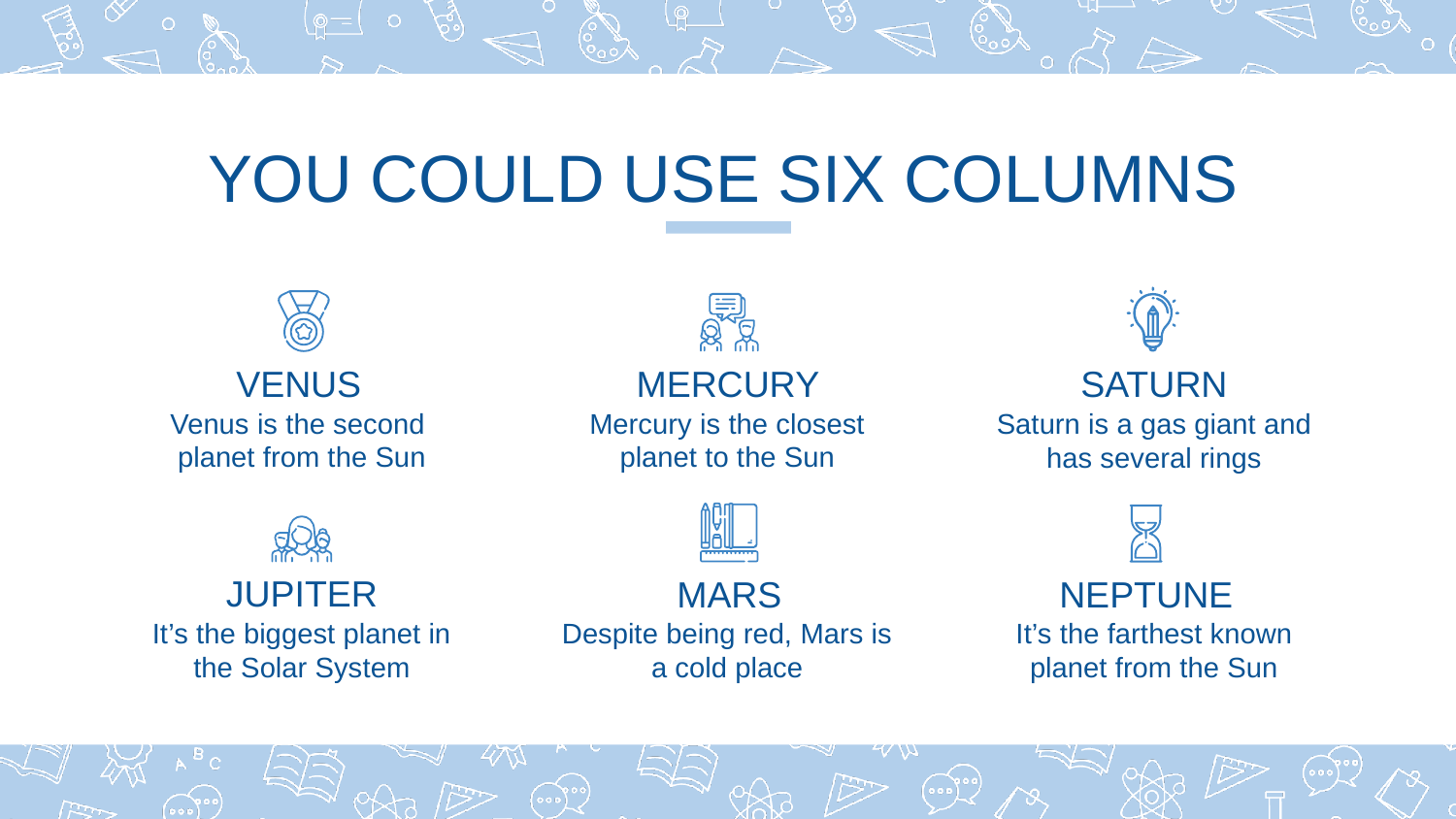

# YOU COULD USE SIX COLUMNS

VENUS
MERCURY
SATURN
Venus is the second  planet from the Sun
Mercury is the closest planet to the Sun
Saturn is a gas giant and has several rings

JUPITER
MARS
NEPTUNE
It’s the farthest known planet from the Sun
Despite being red, Mars is a cold place
It’s the biggest planet in the Solar System